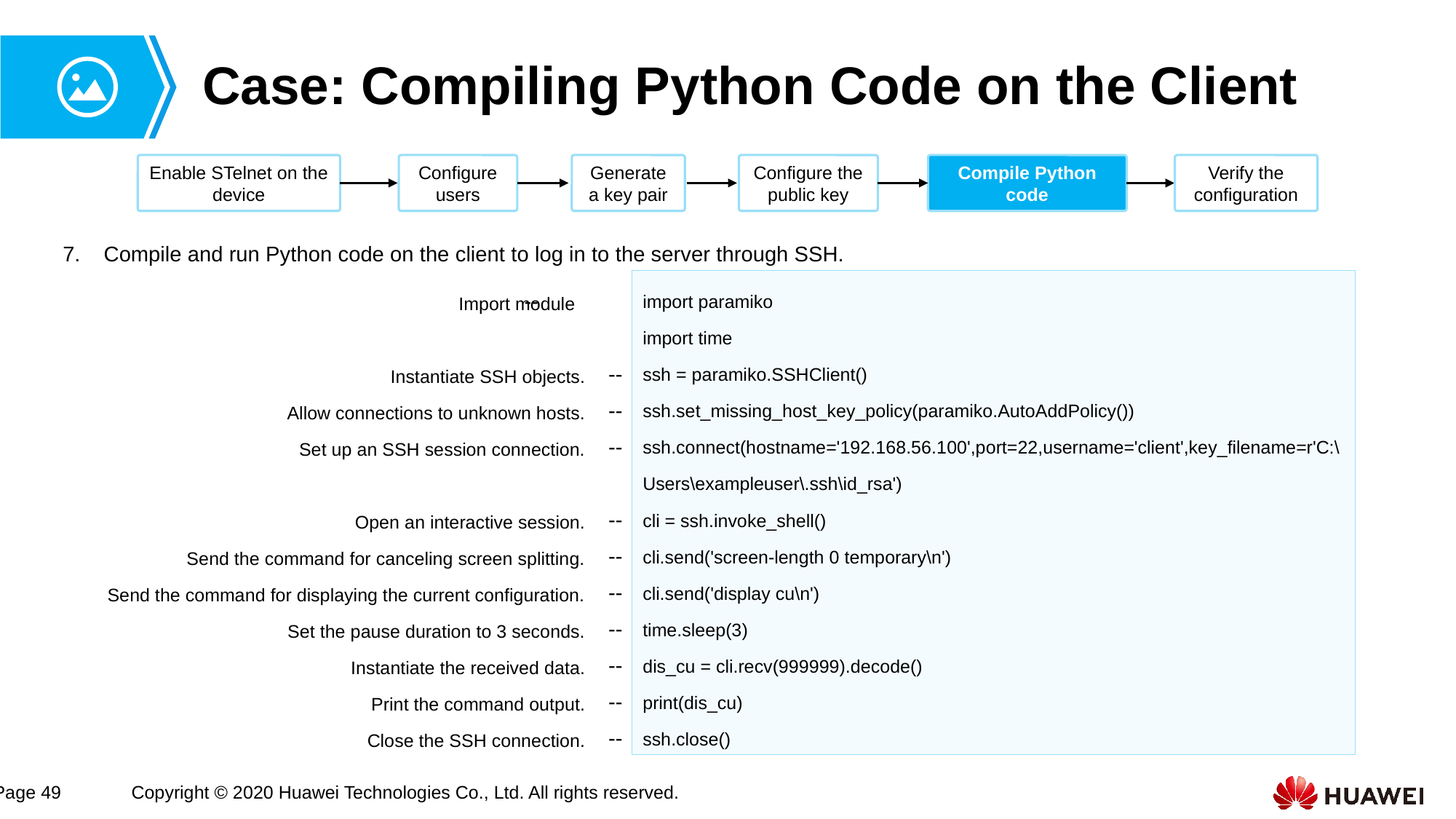

# Case: Compiling Python Code on the Client
Enable STelnet on the device
Configure users
Generate a key pair
Configure the public key
Compile Python code
Verify the configuration
Compile and run Python code on the client to log in to the server through SSH.

import paramiko
import time
ssh = paramiko.SSHClient()
ssh.set_missing_host_key_policy(paramiko.AutoAddPolicy())
ssh.connect(hostname='192.168.56.100',port=22,username='client',key_filename=r'C:\Users\exampleuser\.ssh\id_rsa')
cli = ssh.invoke_shell()
cli.send('screen-length 0 temporary\n')
cli.send('display cu\n')
time.sleep(3)
dis_cu = cli.recv(999999).decode()
print(dis_cu)
ssh.close()
--

--
--
--

--
--
--
--
--
--
--
Import module

Instantiate SSH objects.
Allow connections to unknown hosts.
Set up an SSH session connection.

Open an interactive session.
Send the command for canceling screen splitting.
Send the command for displaying the current configuration.
Set the pause duration to 3 seconds.
Instantiate the received data.
Print the command output.
Close the SSH connection.